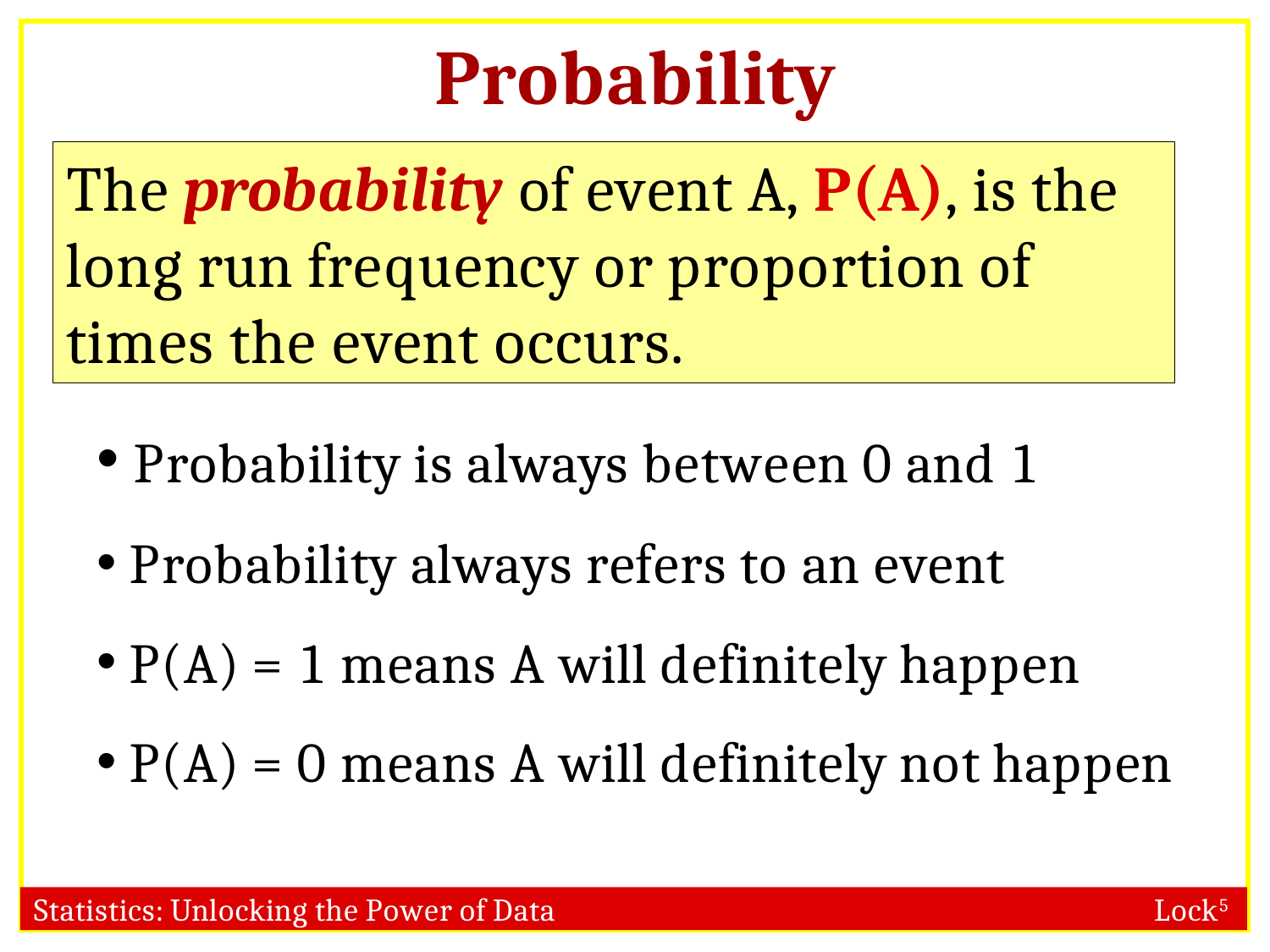

Probability
The probability of event A, P(A), is the long run frequency or proportion of times the event occurs.
 Probability is always between 0 and 1
 Probability always refers to an event
 P(A) = 1 means A will definitely happen
 P(A) = 0 means A will definitely not happen